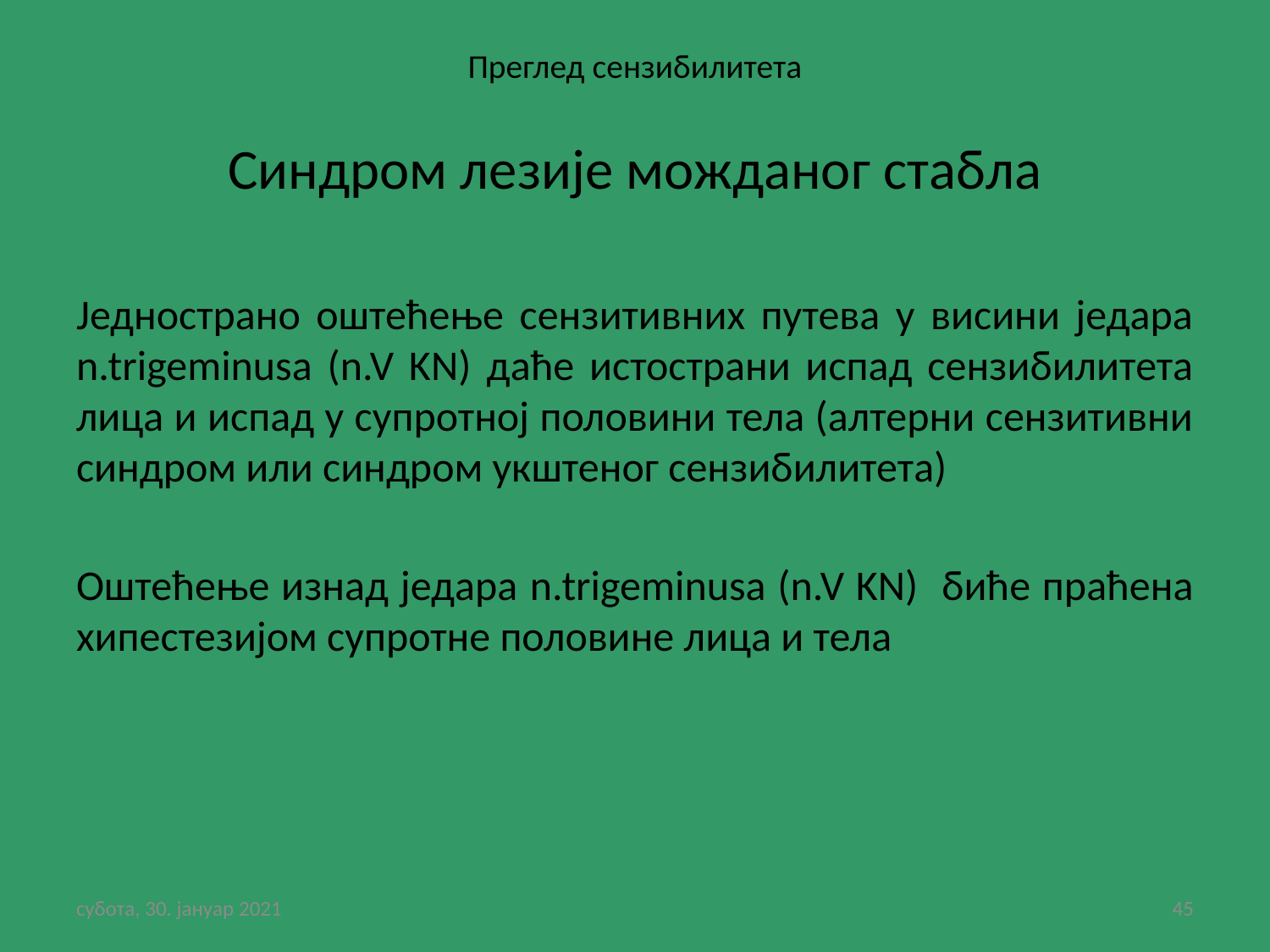

# Преглед сензибилитета
Синдром лезије можданог стабла

Једнострано оштећење сензитивних путева у висини једара n.trigeminusa (n.V KN) даће истострани испад сензибилитета лица и испад у супротној половини тела (алтерни сензитивни синдром или синдром укштеног сензибилитета)

Оштећење изнад једара n.trigeminusa (n.V KN)  биће праћена хипестезијом супротне половине лица и тела
субота, 30. јануар 2021
45